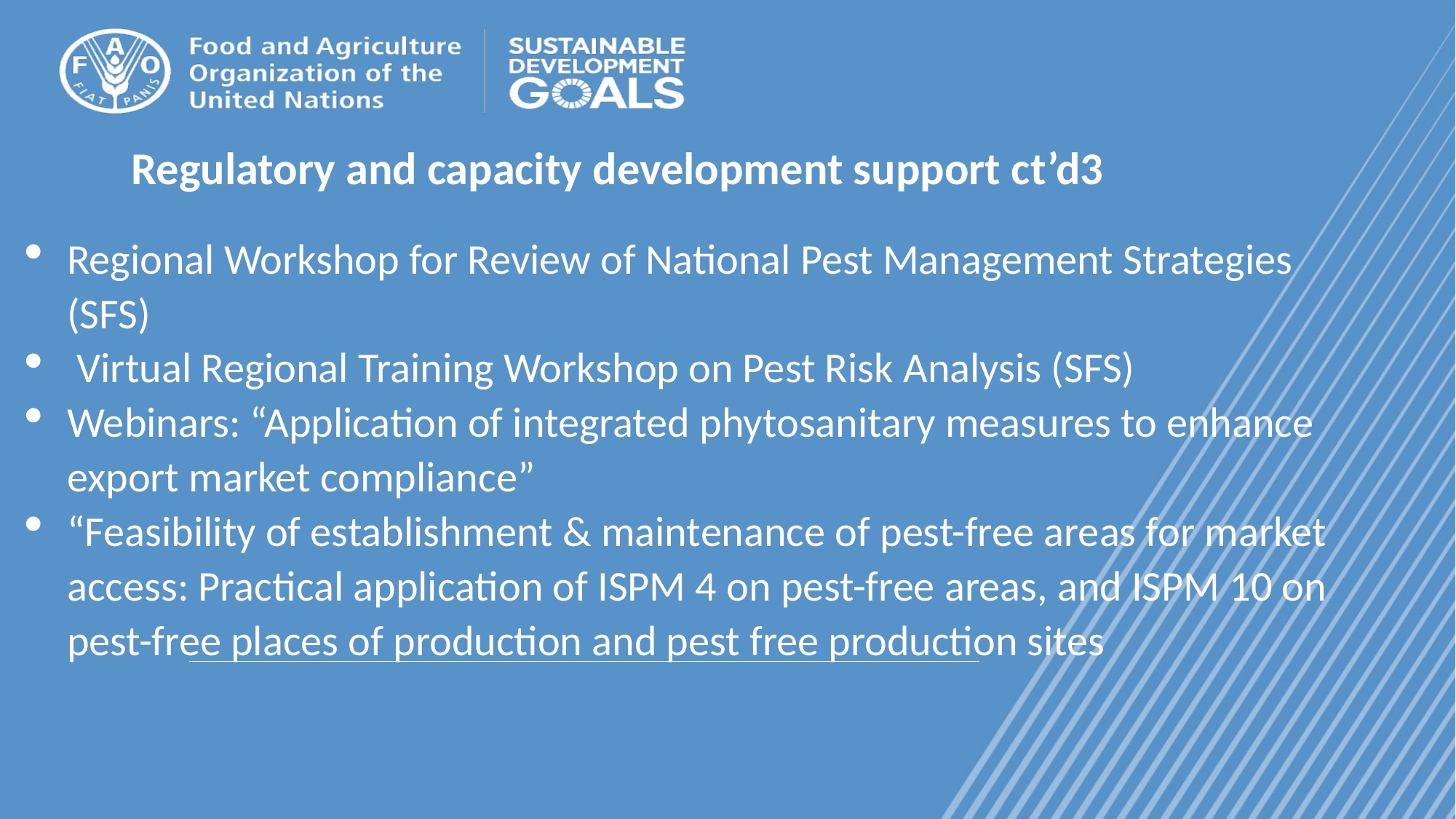

# Regulatory and capacity development support ct’d3
Regional Workshop for Review of National Pest Management Strategies (SFS)
 Virtual Regional Training Workshop on Pest Risk Analysis (SFS)
Webinars: “Application of integrated phytosanitary measures to enhance export market compliance”
“Feasibility of establishment & maintenance of pest-free areas for market access: Practical application of ISPM 4 on pest-free areas, and ISPM 10 on pest-free places of production and pest free production sites